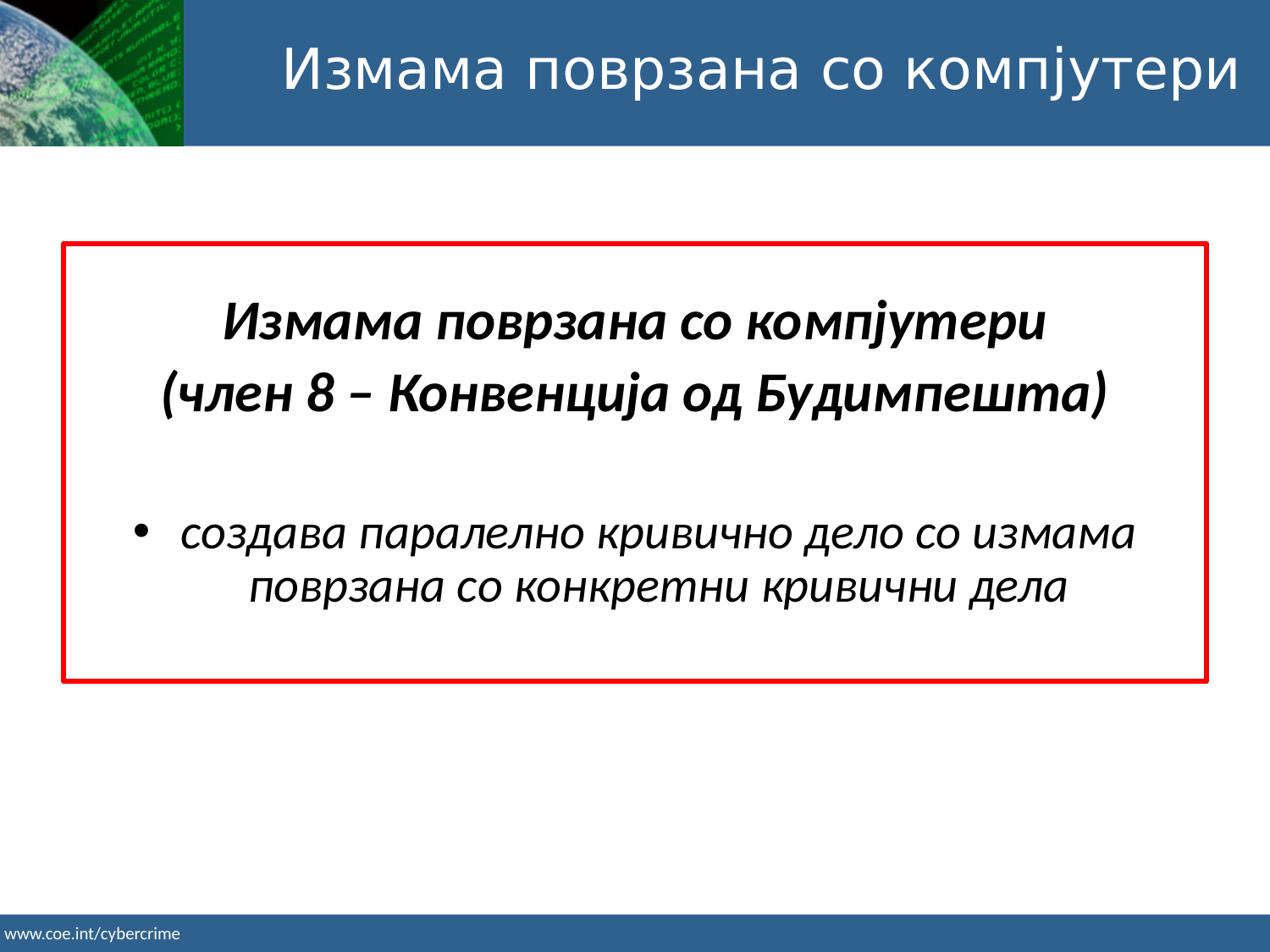

Измама поврзана со компјутери

Измама поврзана со компјутери
(член 8 – Конвенција од Будимпешта)

создава паралелно кривично дело со измама поврзана со конкретни кривични дела